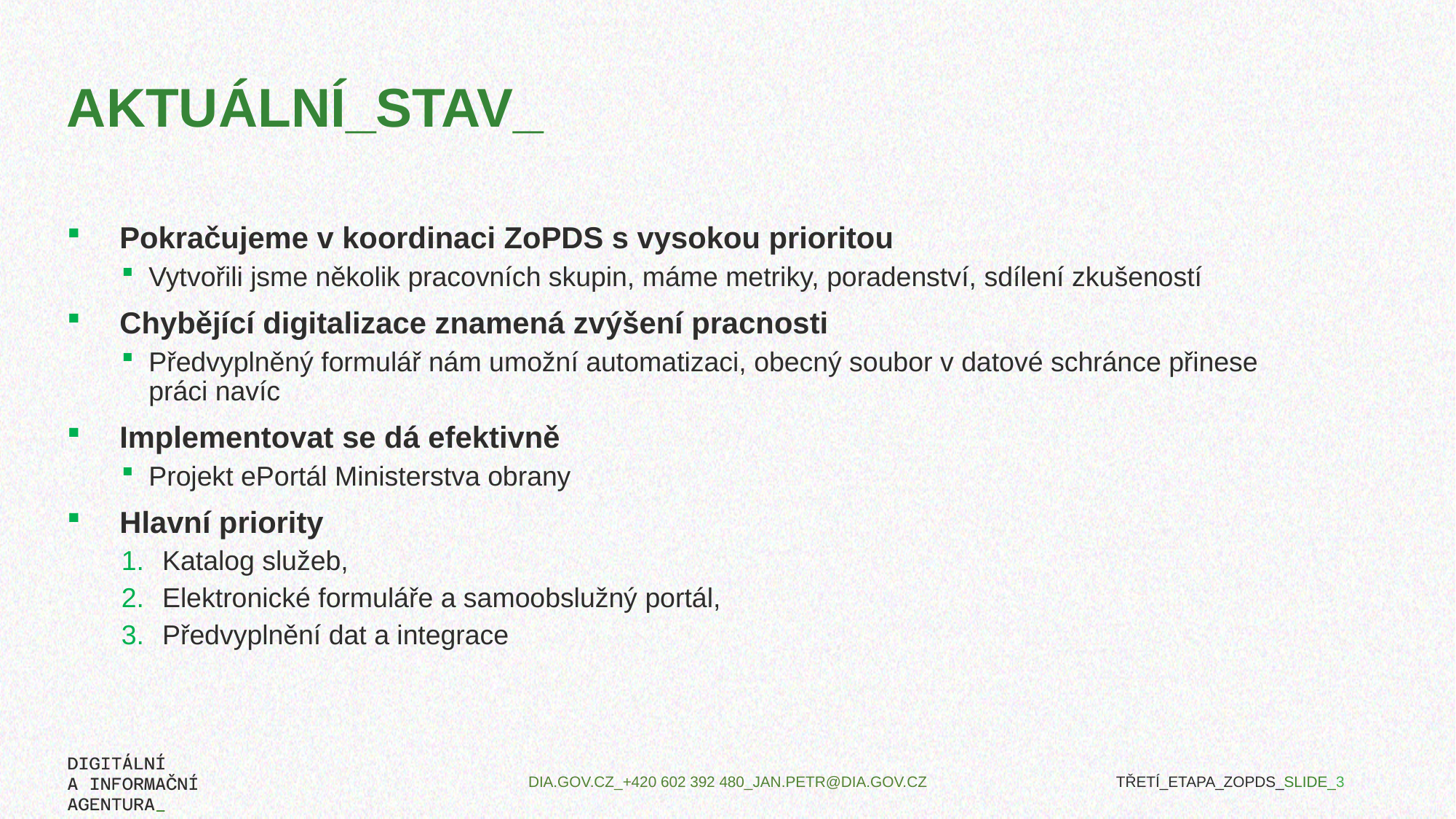

# Aktuální_stav_
Pokračujeme v koordinaci ZoPDS s vysokou prioritou
Vytvořili jsme několik pracovních skupin, máme metriky, poradenství, sdílení zkušeností
Chybějící digitalizace znamená zvýšení pracnosti
Předvyplněný formulář nám umožní automatizaci, obecný soubor v datové schránce přinese práci navíc
Implementovat se dá efektivně
Projekt ePortál Ministerstva obrany
Hlavní priority
Katalog služeb,
Elektronické formuláře a samoobslužný portál,
Předvyplnění dat a integrace
TŘETÍ_ETAPA_ZOPDS_SLIDE_3
DIA.GOV.CZ_+420 602 392 480_JAN.PETR@DIA.GOV.CZ